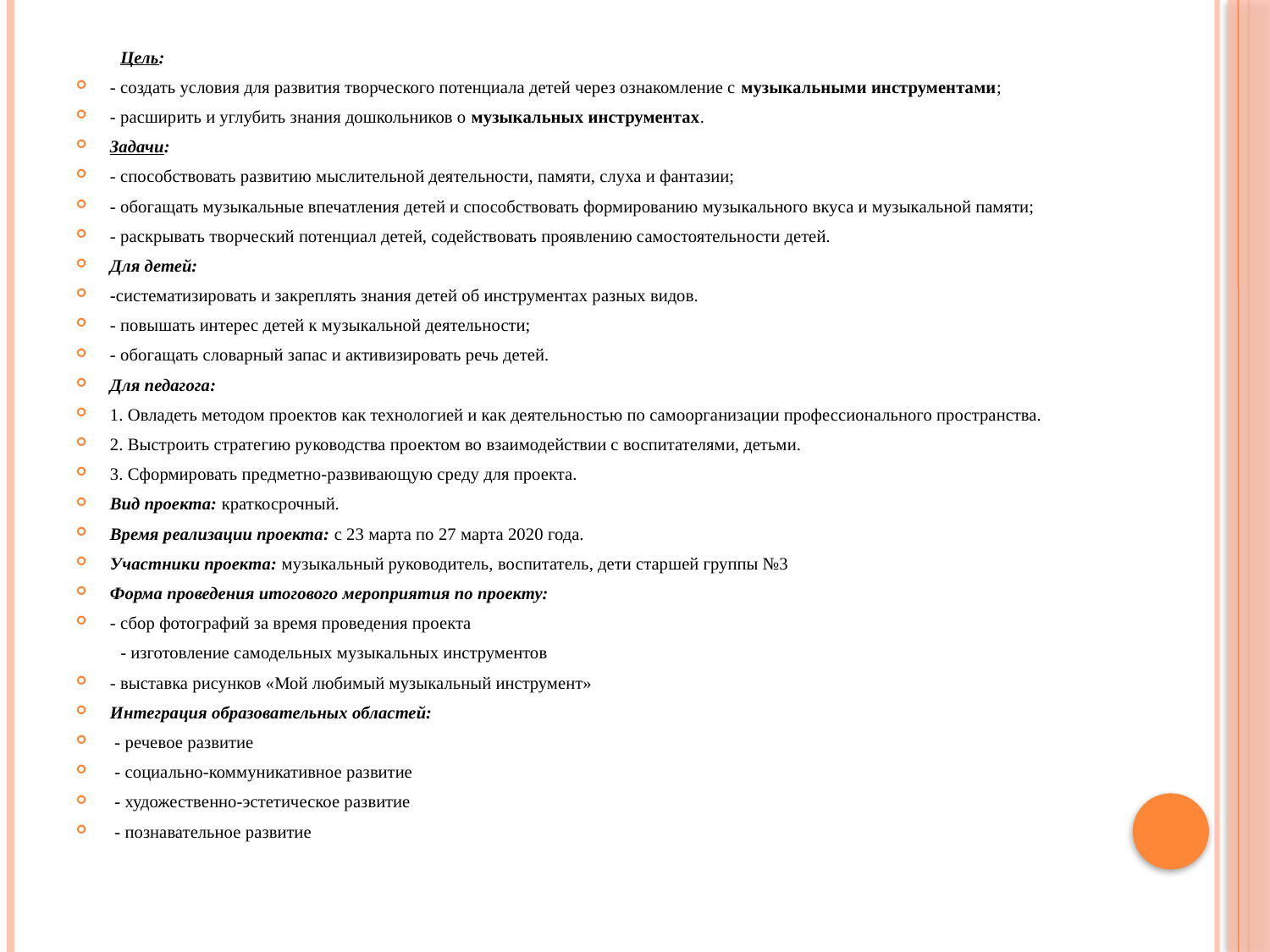

Цель:
- создать условия для развития творческого потенциала детей через ознакомление с музыкальными инструментами;
- расширить и углубить знания дошкольников о музыкальных инструментах.
Задачи:
- способствовать развитию мыслительной деятельности, памяти, слуха и фантазии;
- обогащать музыкальные впечатления детей и способствовать формированию музыкального вкуса и музыкальной памяти;
- раскрывать творческий потенциал детей, содействовать проявлению самостоятельности детей.
Для детей:
-систематизировать и закреплять знания детей об инструментах разных видов.
- повышать интерес детей к музыкальной деятельности;
- обогащать словарный запас и активизировать речь детей.
Для педагога:
1. Овладеть методом проектов как технологией и как деятельностью по самоорганизации профессионального пространства.
2. Выстроить стратегию руководства проектом во взаимодействии с воспитателями, детьми.
3. Сформировать предметно-развивающую среду для проекта.
Вид проекта: краткосрочный.
Время реализации проекта: с 23 марта по 27 марта 2020 года.
Участники проекта: музыкальный руководитель, воспитатель, дети старшей группы №3
Форма проведения итогового мероприятия по проекту:
- сбор фотографий за время проведения проекта
          - изготовление самодельных музыкальных инструментов
- выставка рисунков «Мой любимый музыкальный инструмент»
Интеграция образовательных областей:
 - речевое развитие
 - социально-коммуникативное развитие
 - художественно-эстетическое развитие
 - познавательное развитие